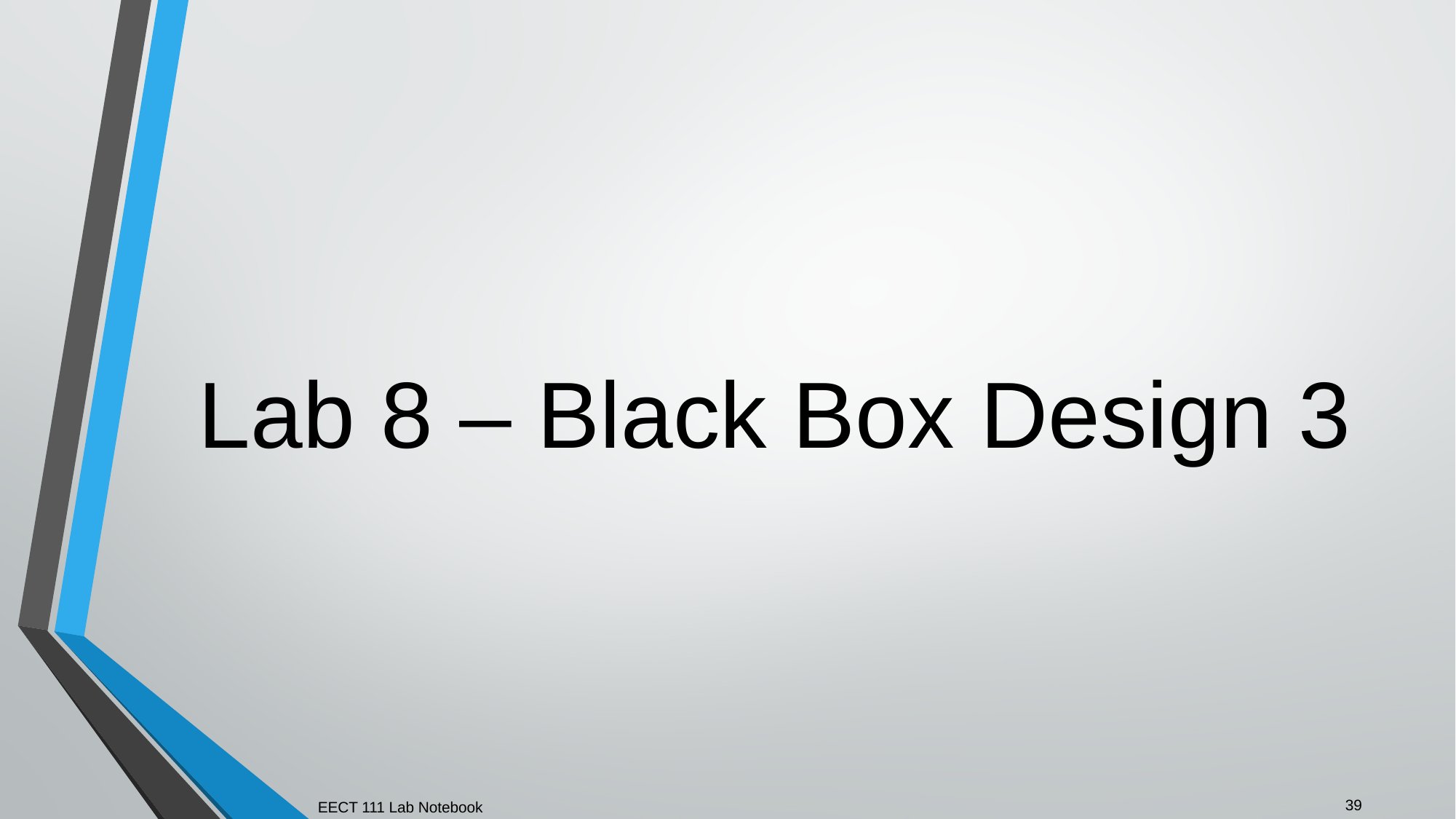

# Lab 8 – Black Box Design 3
39
EECT 111 Lab Notebook